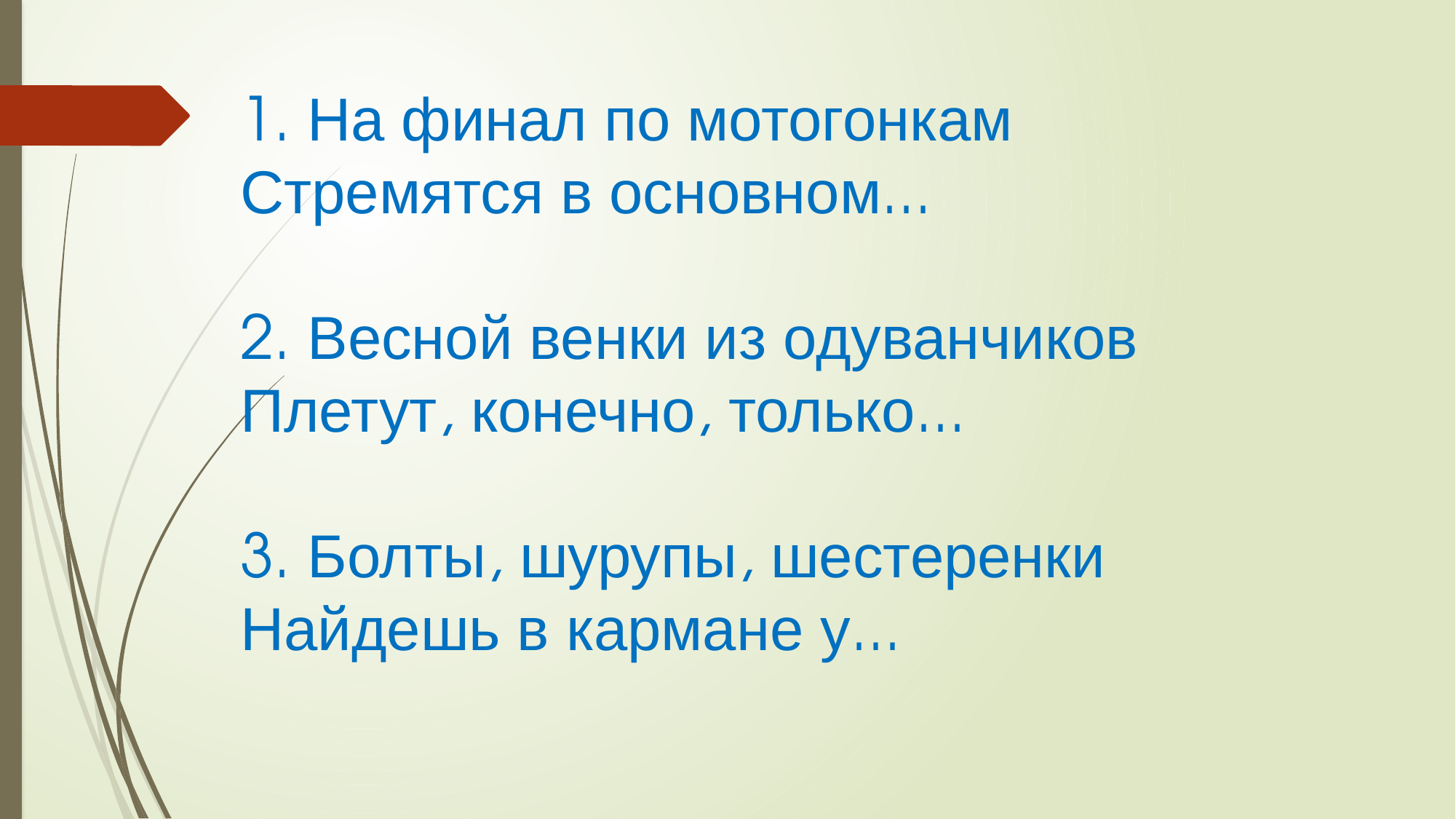

# 1. На финал по мотогонкам Стремятся в основном... 2. Весной венки из одуванчиков Плетут, конечно, только... 3. Болты, шурупы, шестеренки Найдешь в кармане у...